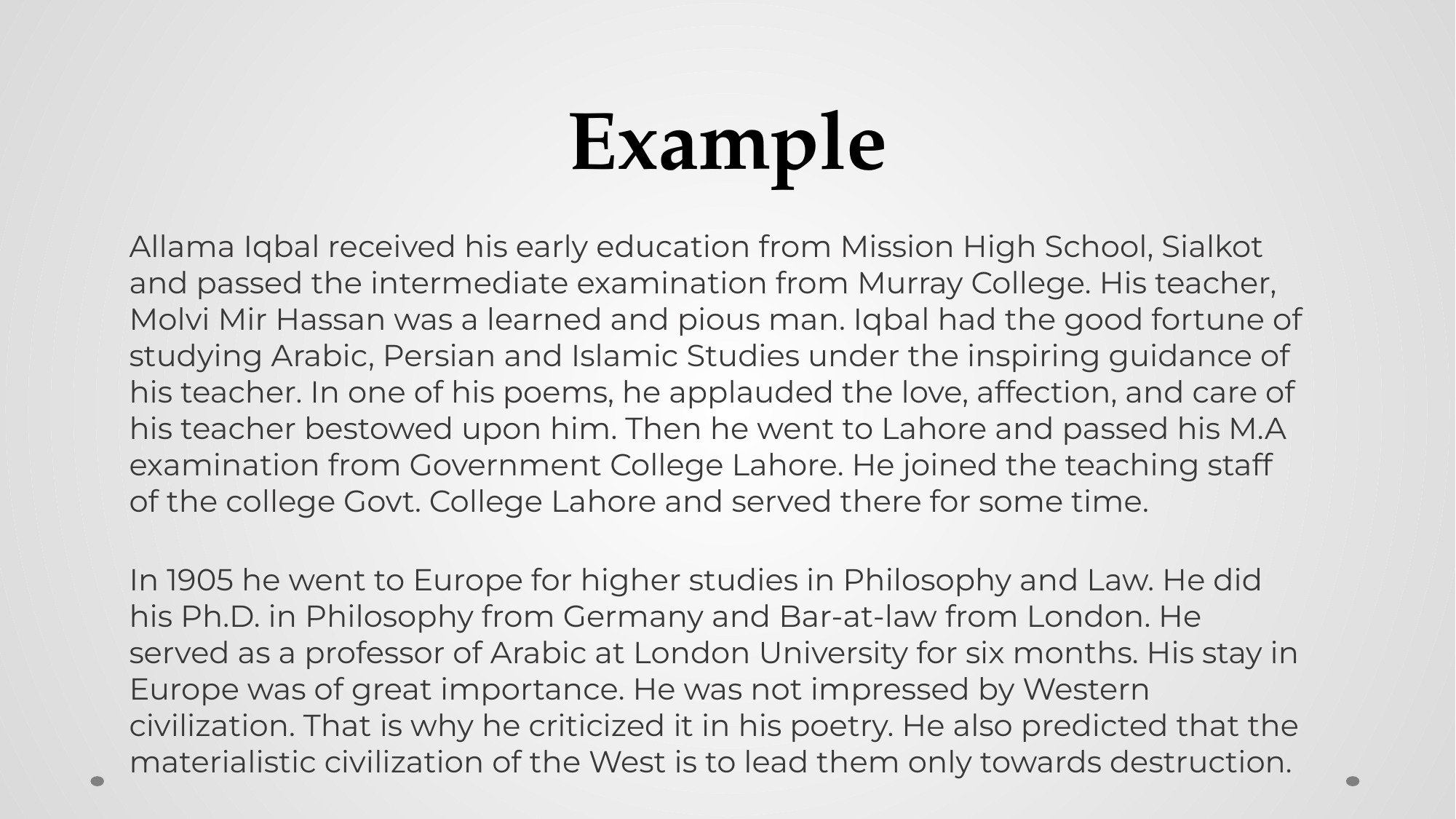

# Example
Allama Iqbal received his early education from Mission High School, Sialkot and passed the intermediate examination from Murray College. His teacher, Molvi Mir Hassan was a learned and pious man. Iqbal had the good fortune of studying Arabic, Persian and Islamic Studies under the inspiring guidance of his teacher. In one of his poems, he applauded the love, affection, and care of his teacher bestowed upon him. Then he went to Lahore and passed his M.A examination from Government College Lahore. He joined the teaching staff of the college Govt. College Lahore and served there for some time.
In 1905 he went to Europe for higher studies in Philosophy and Law. He did his Ph.D. in Philosophy from Germany and Bar-at-law from London. He served as a professor of Arabic at London University for six months. His stay in Europe was of great importance. He was not impressed by Western civilization. That is why he criticized it in his poetry. He also predicted that the materialistic civilization of the West is to lead them only towards destruction.